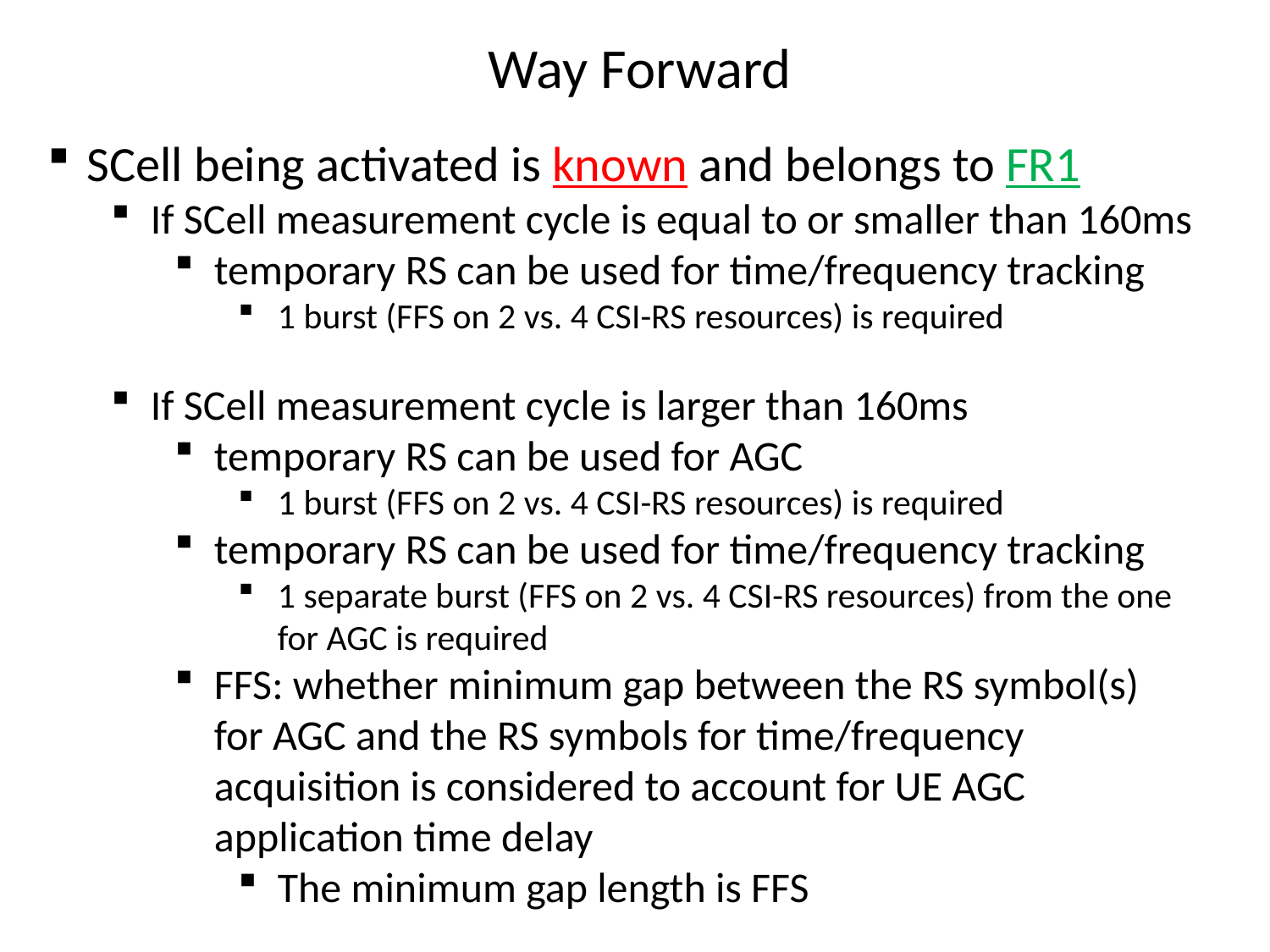

# Way Forward
SCell being activated is known and belongs to FR1
If SCell measurement cycle is equal to or smaller than 160ms
temporary RS can be used for time/frequency tracking
1 burst (FFS on 2 vs. 4 CSI-RS resources) is required

If SCell measurement cycle is larger than 160ms
temporary RS can be used for AGC
1 burst (FFS on 2 vs. 4 CSI-RS resources) is required
temporary RS can be used for time/frequency tracking
1 separate burst (FFS on 2 vs. 4 CSI-RS resources) from the one for AGC is required
FFS: whether minimum gap between the RS symbol(s) for AGC and the RS symbols for time/frequency acquisition is considered to account for UE AGC application time delay
The minimum gap length is FFS